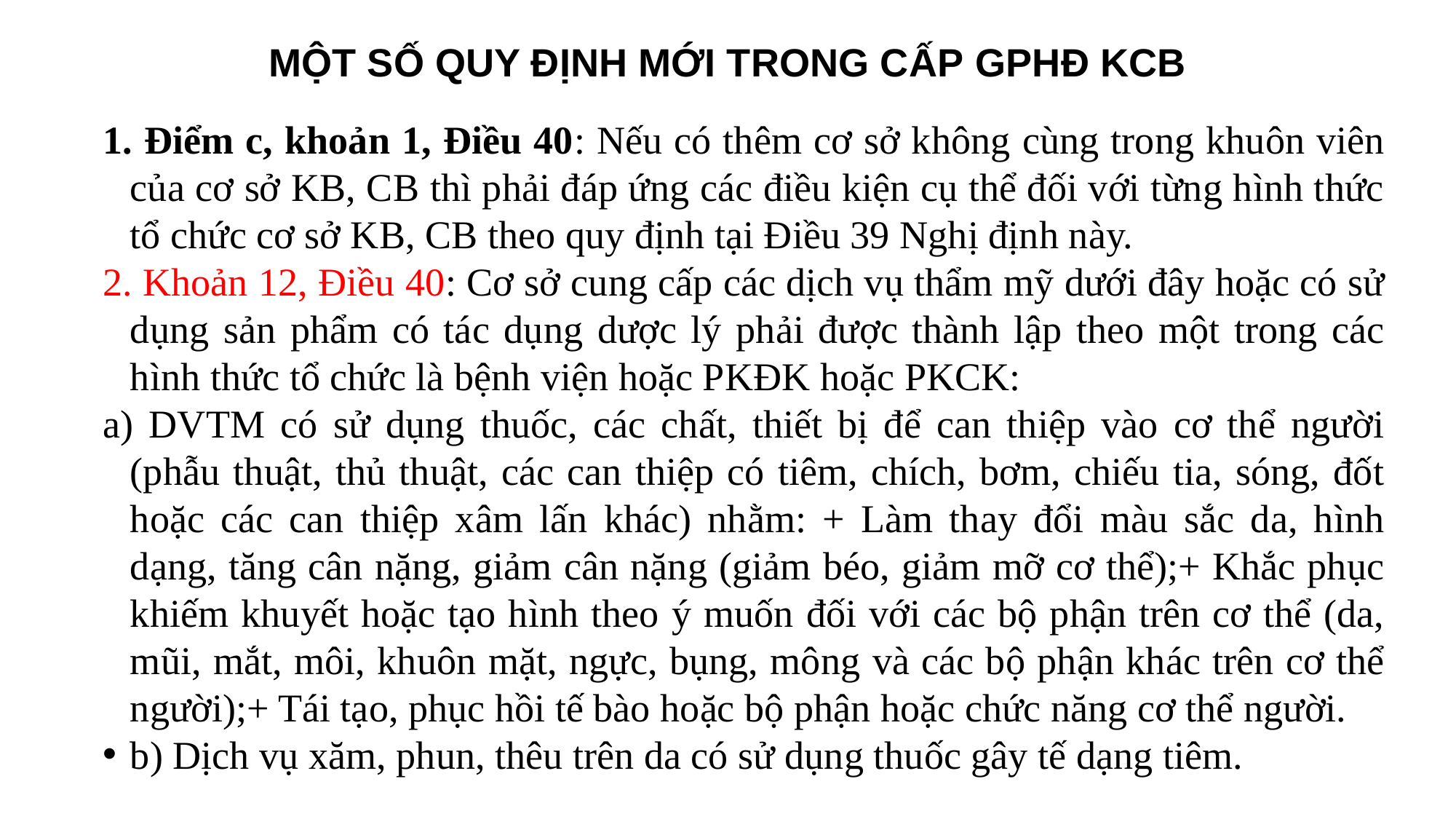

# MỘT SỐ QUY ĐỊNH MỚI TRONG CẤP GPHĐ KCB
1. Điểm c, khoản 1, Điều 40: Nếu có thêm cơ sở không cùng trong khuôn viên của cơ sở KB, CB thì phải đáp ứng các điều kiện cụ thể đối với từng hình thức tổ chức cơ sở KB, CB theo quy định tại Điều 39 Nghị định này.
2. Khoản 12, Điều 40: Cơ sở cung cấp các dịch vụ thẩm mỹ dưới đây hoặc có sử dụng sản phẩm có tác dụng dược lý phải được thành lập theo một trong các hình thức tổ chức là bệnh viện hoặc PKĐK hoặc PKCK:
a) DVTM có sử dụng thuốc, các chất, thiết bị để can thiệp vào cơ thể người (phẫu thuật, thủ thuật, các can thiệp có tiêm, chích, bơm, chiếu tia, sóng, đốt hoặc các can thiệp xâm lấn khác) nhằm: + Làm thay đổi màu sắc da, hình dạng, tăng cân nặng, giảm cân nặng (giảm béo, giảm mỡ cơ thể);+ Khắc phục khiếm khuyết hoặc tạo hình theo ý muốn đối với các bộ phận trên cơ thể (da, mũi, mắt, môi, khuôn mặt, ngực, bụng, mông và các bộ phận khác trên cơ thể người);+ Tái tạo, phục hồi tế bào hoặc bộ phận hoặc chức năng cơ thể người.
b) Dịch vụ xăm, phun, thêu trên da có sử dụng thuốc gây tế dạng tiêm.